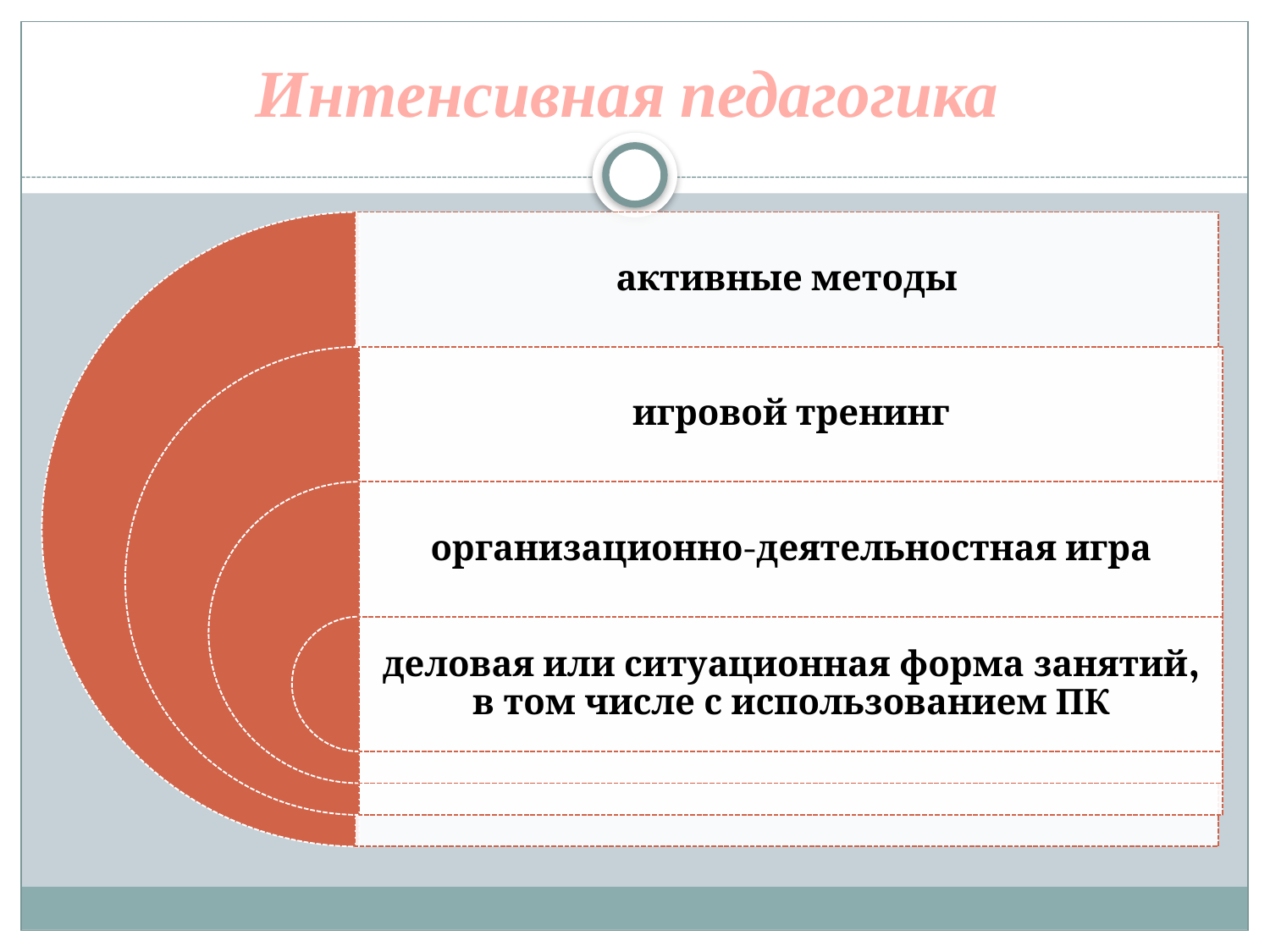

# Интенсивная педагогика
активные методы
игровой тренинг
организационно-деятельностная игра
деловая или ситуационная форма занятий, в том числе с использованием ПК